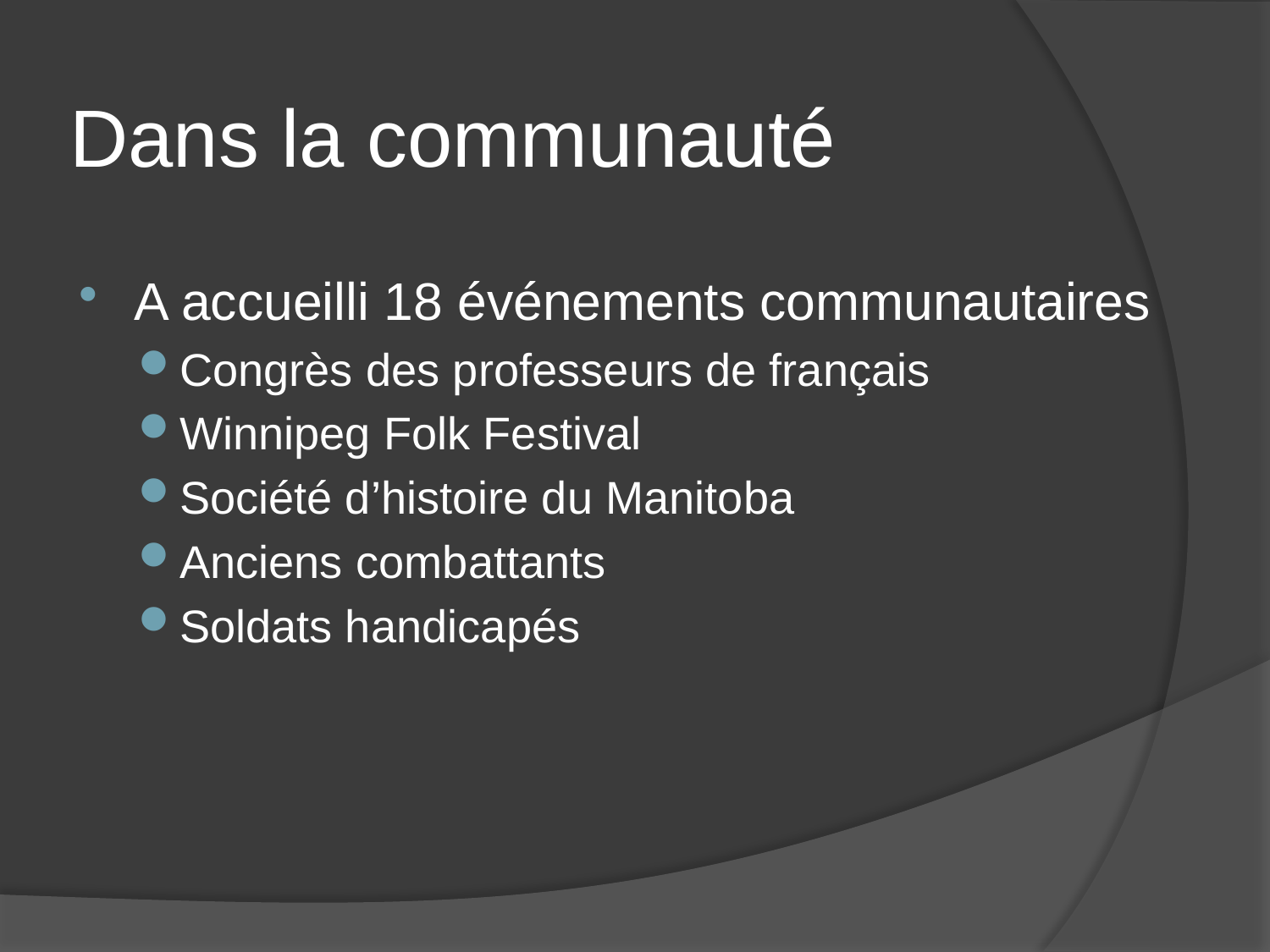

# Dans la communauté
A accueilli 18 événements communautaires
Congrès des professeurs de français
Winnipeg Folk Festival
Société d’histoire du Manitoba
Anciens combattants
Soldats handicapés